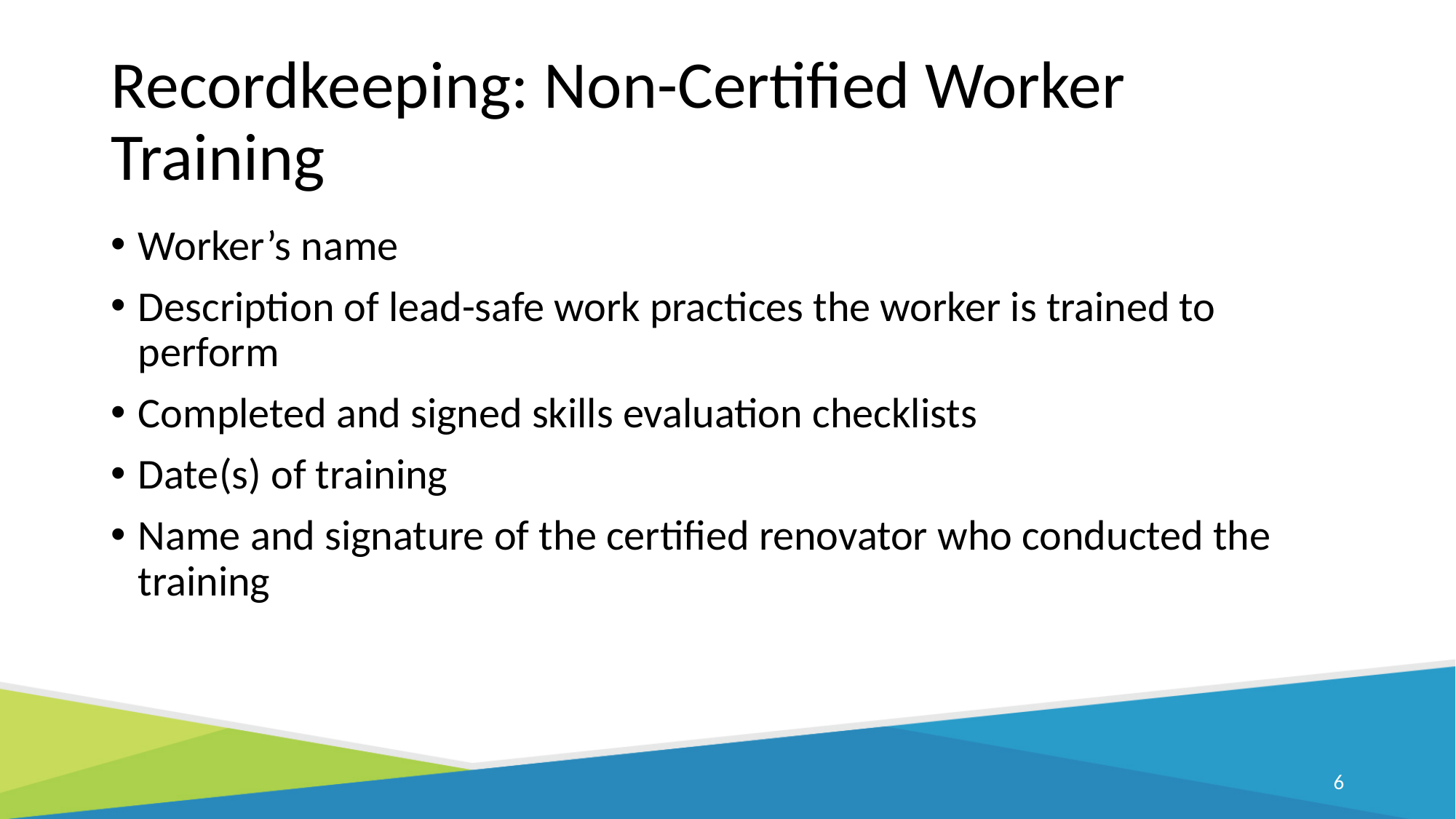

# Recordkeeping: Non-Certified Worker Training
Worker’s name
Description of lead-safe work practices the worker is trained to perform
Completed and signed skills evaluation checklists
Date(s) of training
Name and signature of the certified renovator who conducted the training

6